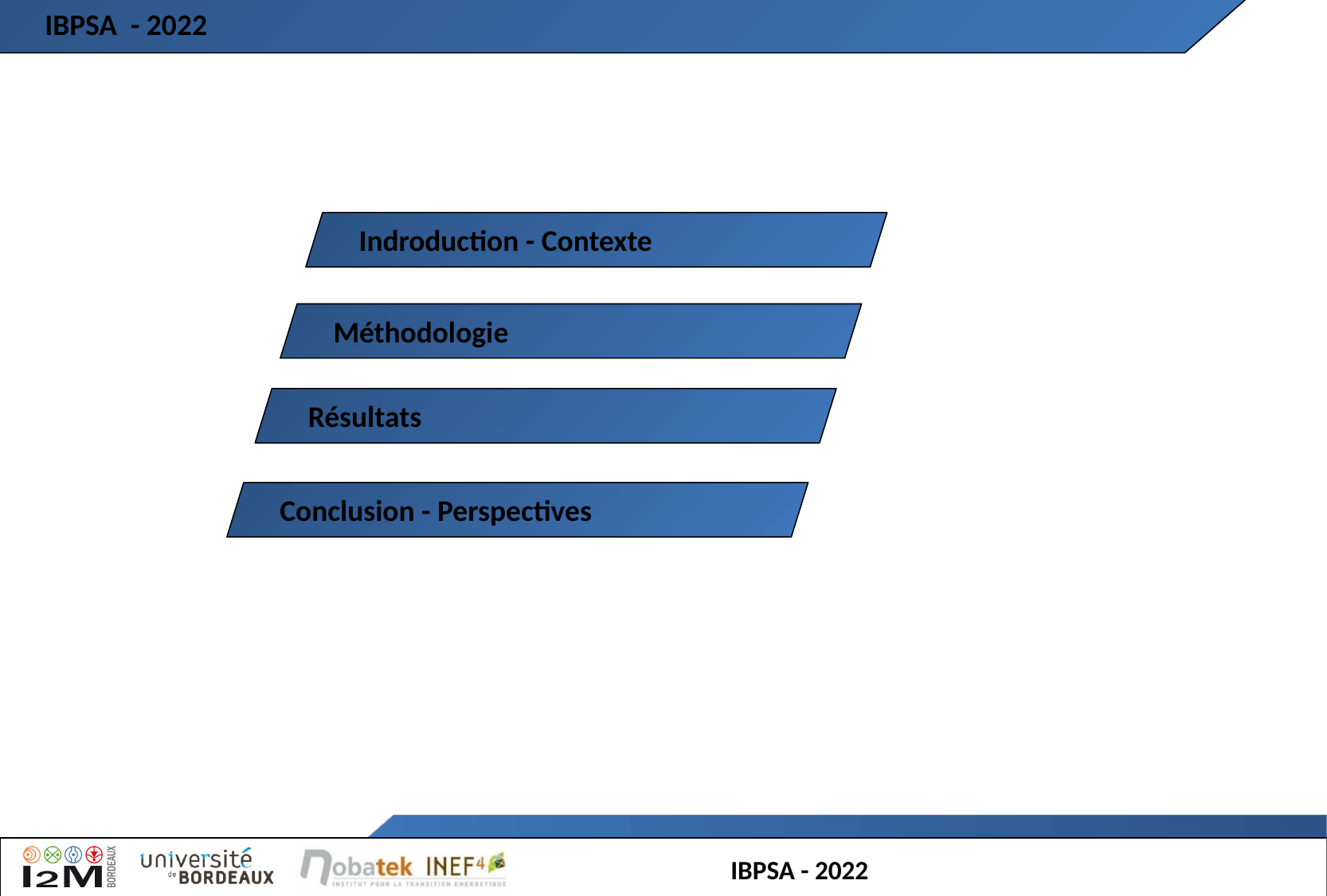

IBPSA  - 2022

Indroduction - Contexte

Méthodologie

Résultats

Conclusion - Perspectives